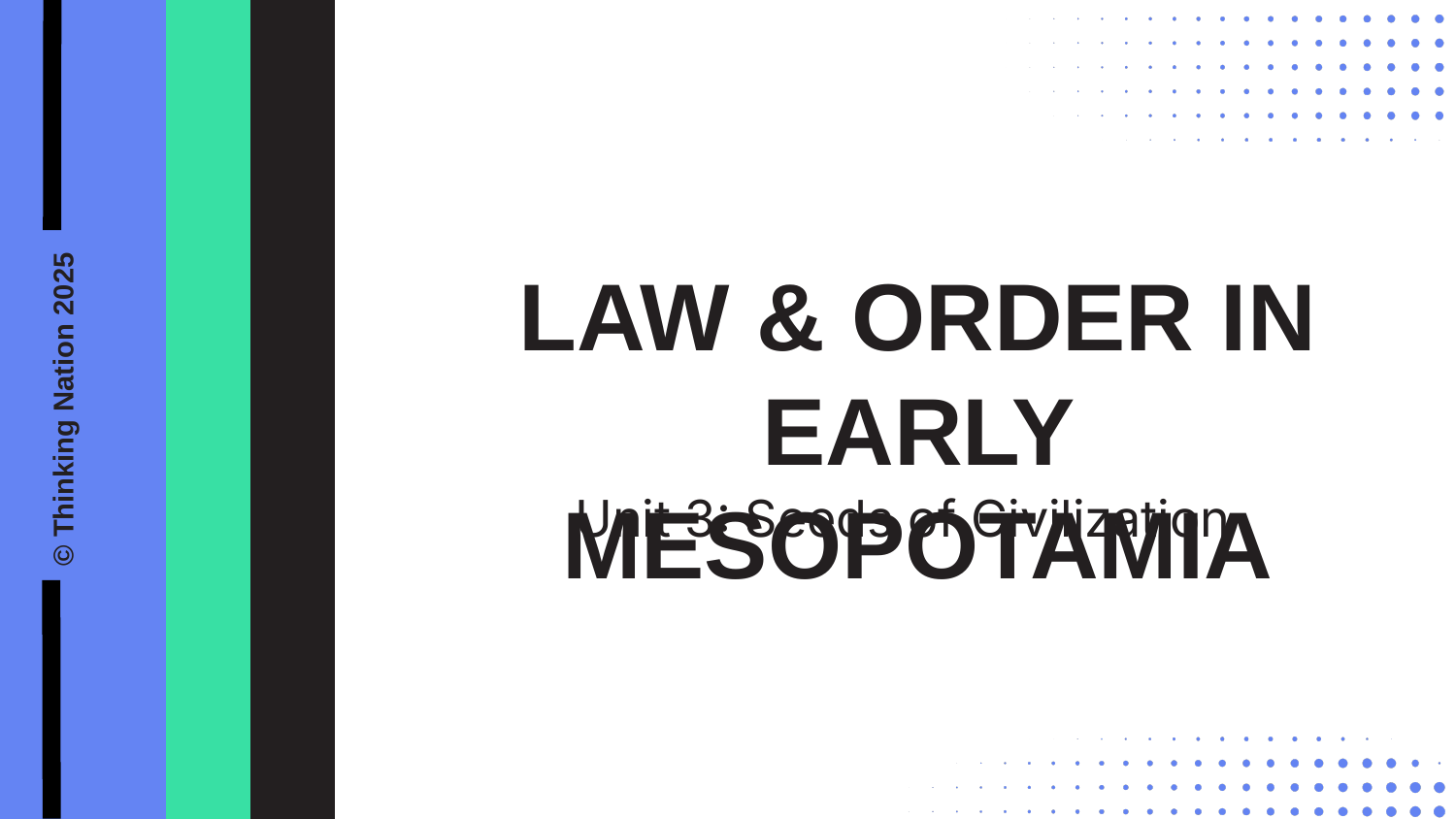

LAW & ORDER IN EARLY MESOPOTAMIA
© Thinking Nation 2025
Unit 3: Seeds of Civilization